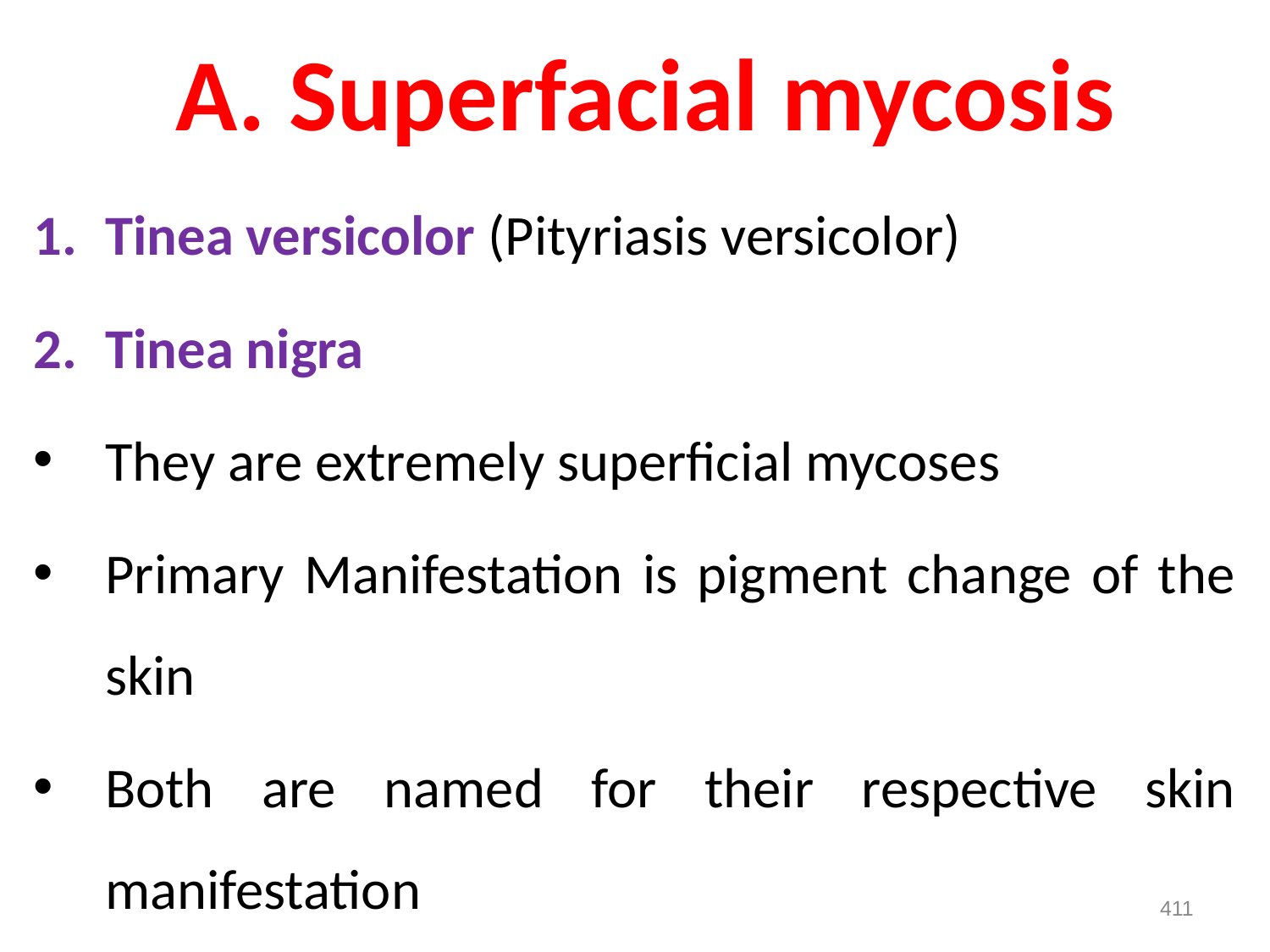

# A. Superfacial mycosis
Tinea versicolor (Pityriasis versicolor)
Tinea nigra
They are extremely superficial mycoses
Primary Manifestation is pigment change of the skin
Both are named for their respective skin manifestation

411